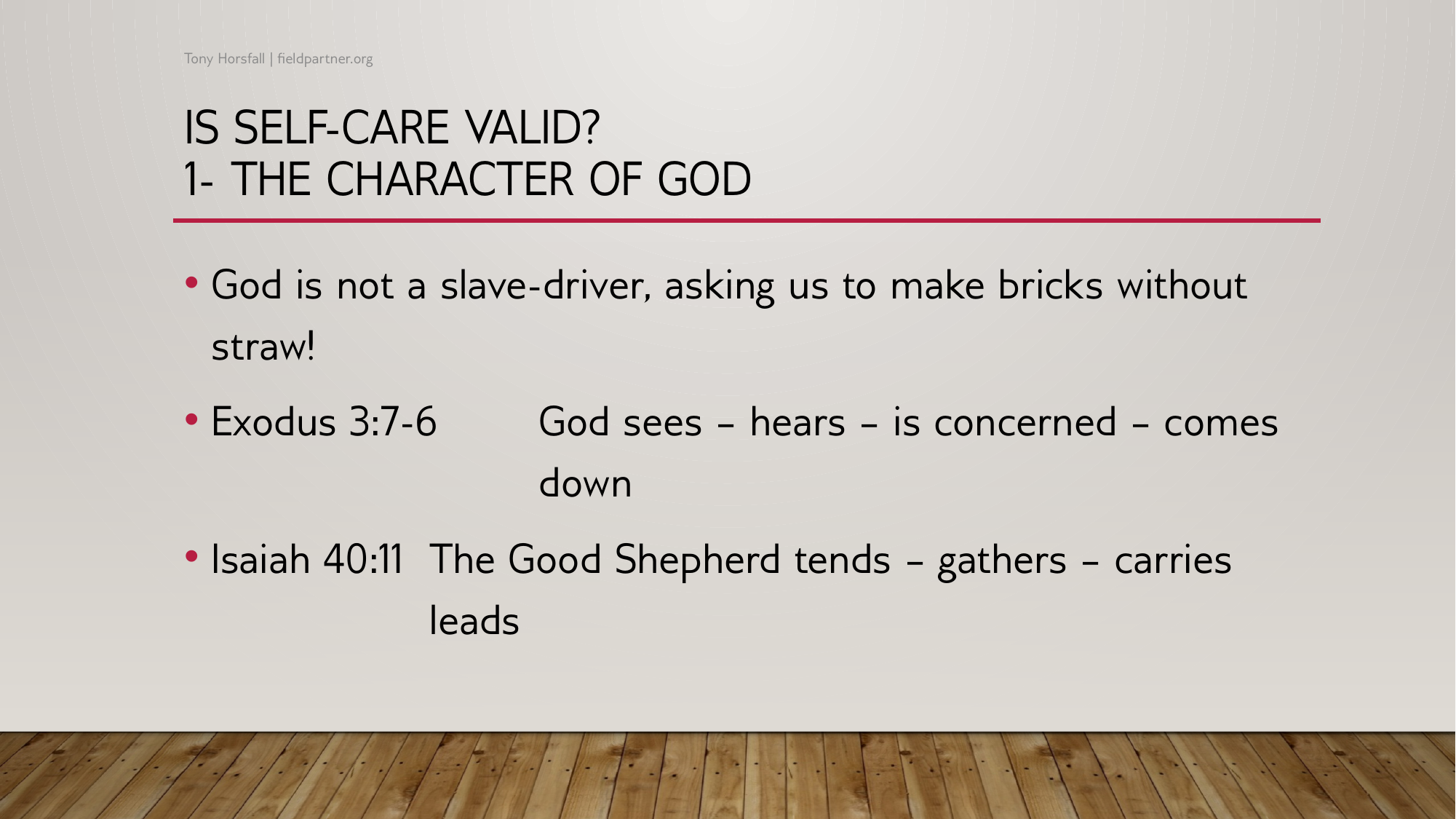

Tony Horsfall | fieldpartner.org
# IS SELF-CARE VALID? 1- THE CHARACTER OF GOD
God is not a slave-driver, asking us to make bricks without straw!
Exodus 3:7-6	God sees – hears – is concerned – comes 				down
Isaiah 40:11	The Good Shepherd tends – gathers – carries 			leads